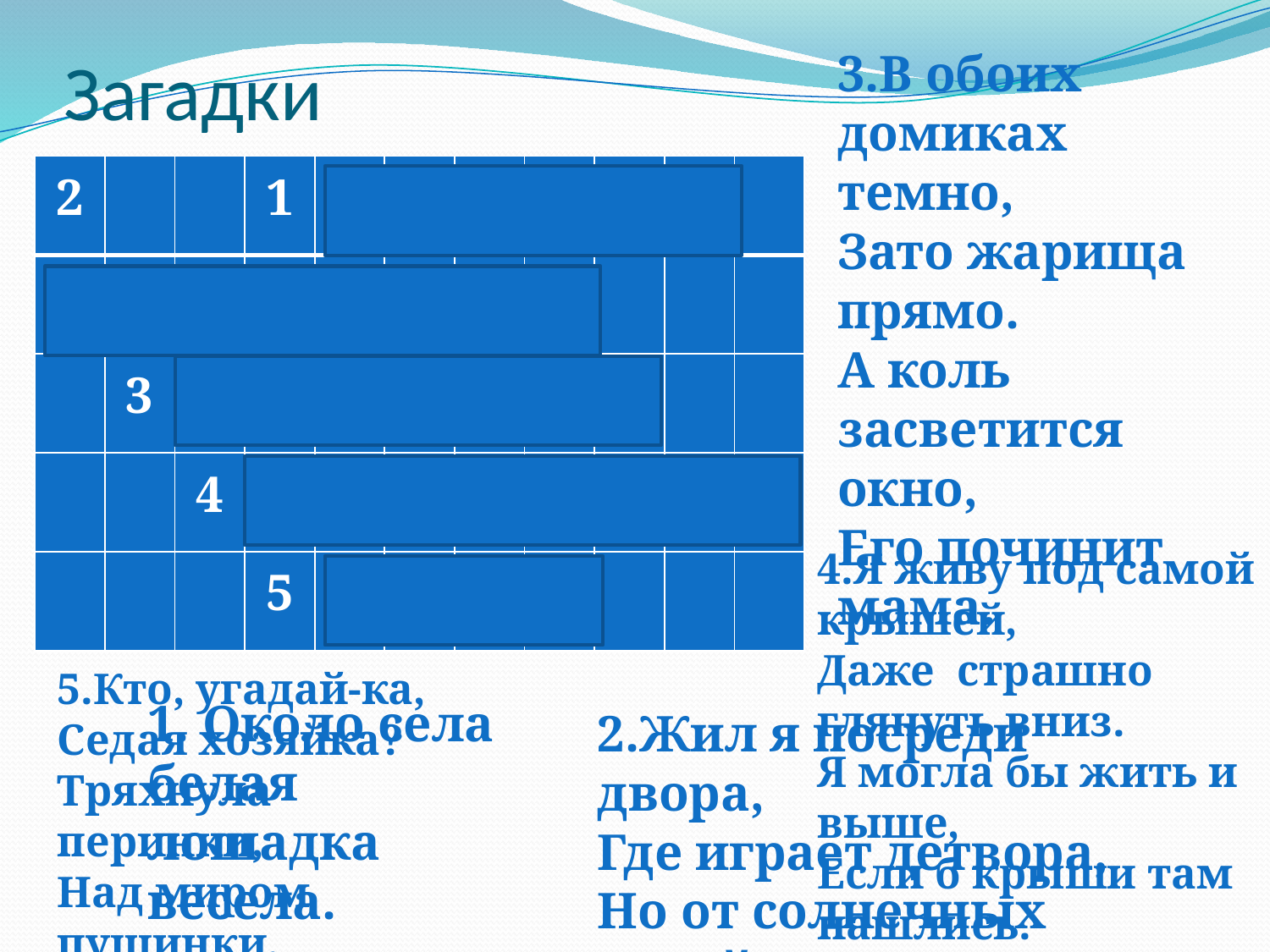

# Загадки
3.В обоих домиках темно,
Зато жарища прямо.
А коль засветится окно,
Его починит мама.
| 2 |  |  | 1 | М | Е | Т | Е | Л | Ь |  |
| --- | --- | --- | --- | --- | --- | --- | --- | --- | --- | --- |
| С | Н | Е | Г | О | В | И | К |  |  |  |
|  | 3 | В | А | Р | Е | Ж | К | И |  |  |
|  |  | 4 | С | О | С | У | Л | Ь | К | А |
|  |  |  | 5 | З | И | М | А |  |  |  |

4.Я живу под самой крышей,
Даже  страшно глянуть вниз.
Я могла бы жить и выше,
Если б крыши там нашлись.

5.Кто, угадай-ка,
Седая хозяйка?
Тряхнула перинки,
Над миром пушинки.
1. Около села белая лошадка весела.
2.Жил я посреди двора,
Где играет детвора,
Но от солнечных лучей
Превратился я в ручей.